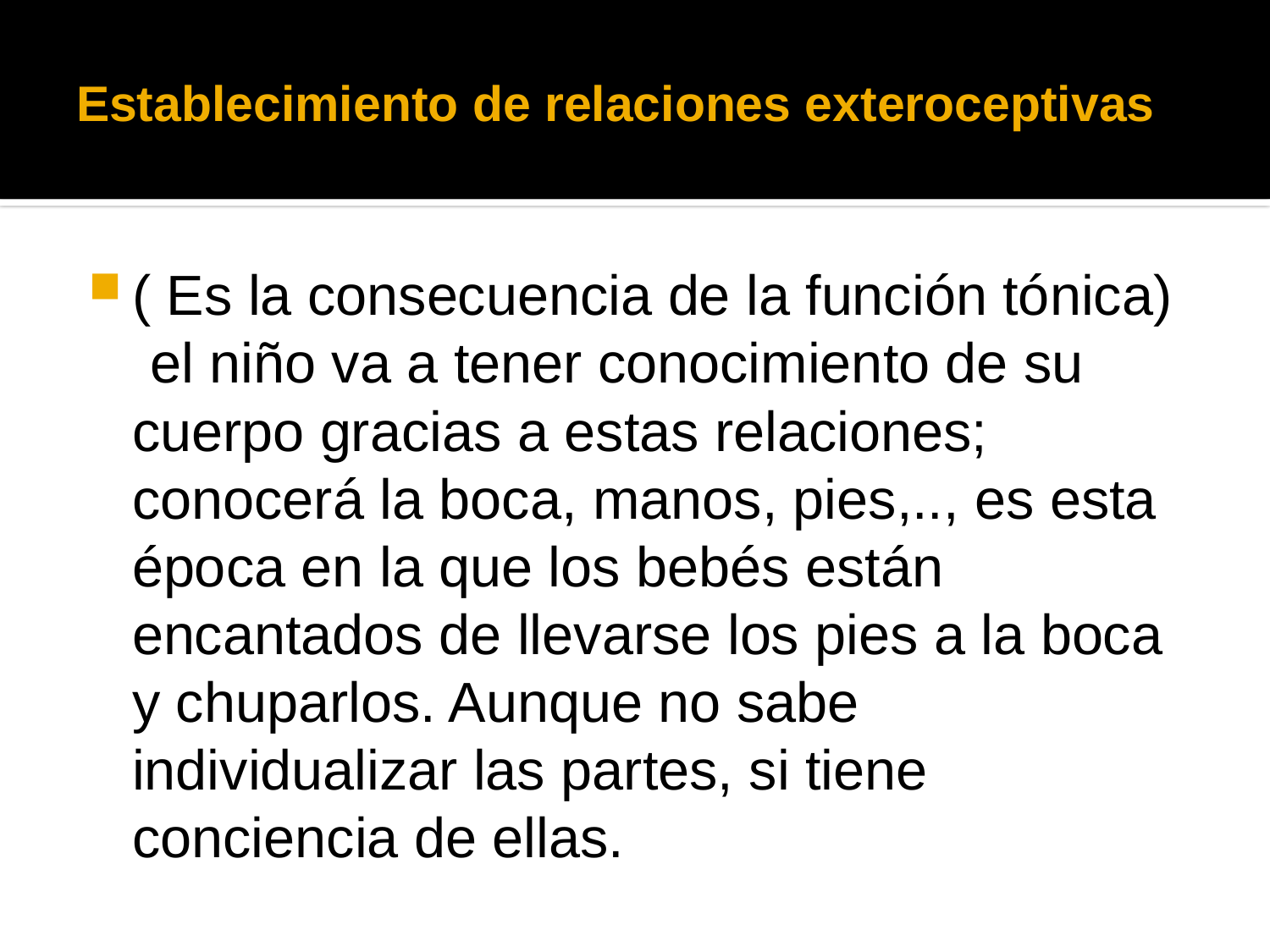

# Establecimiento de relaciones exteroceptivas
( Es la consecuencia de la función tónica)
    el niño va a tener conocimiento de su cuerpo gracias a estas relaciones; conocerá la boca, manos, pies,.., es esta época en la que los bebés están encantados de llevarse los pies a la boca y chuparlos. Aunque no sabe individualizar las partes, si tiene conciencia de ellas.